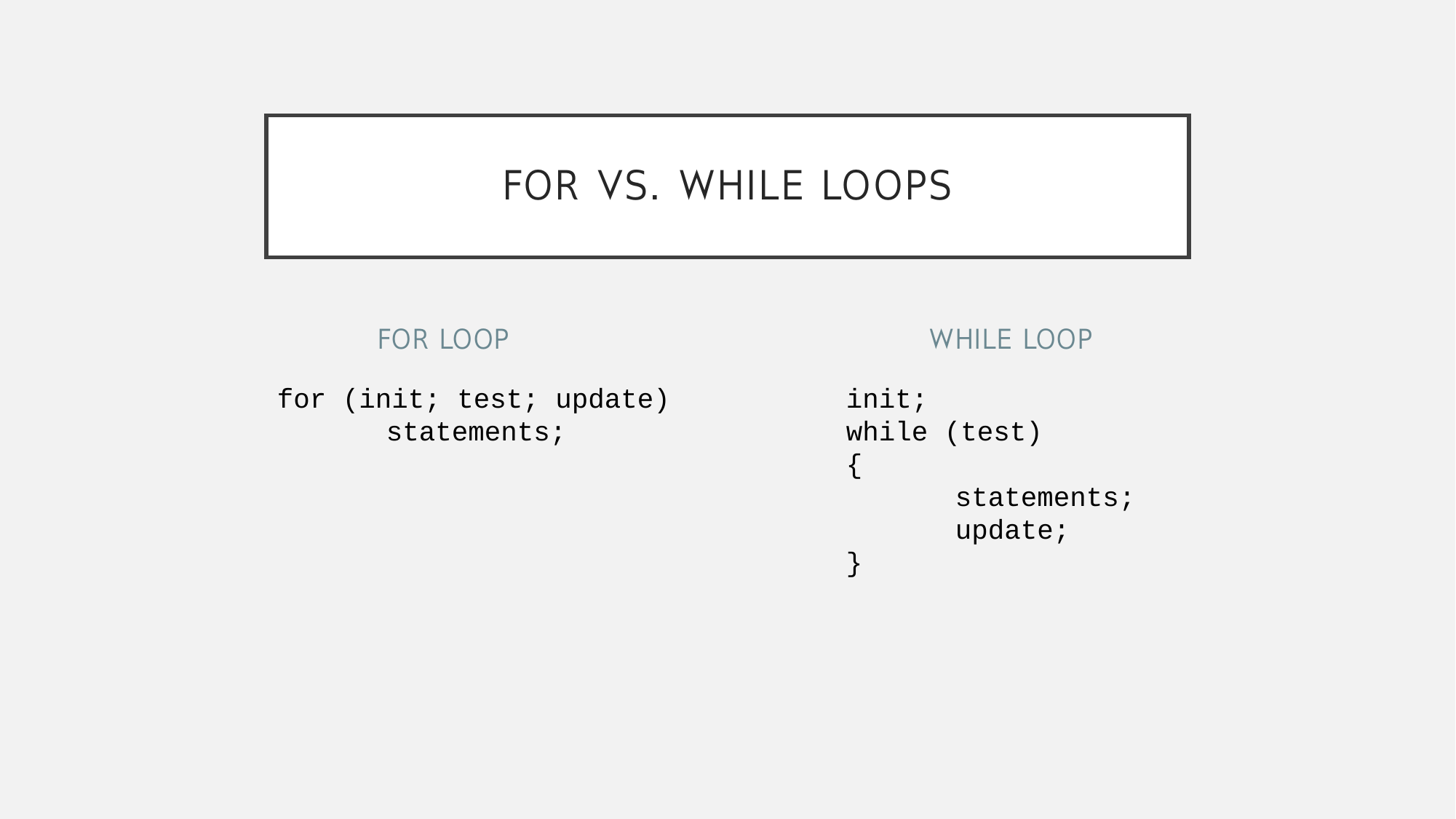

# For vs. While loops
For loop
While Loop
for (init; test; update)
	statements;
init;
while (test)
{
	statements;
	update;
}